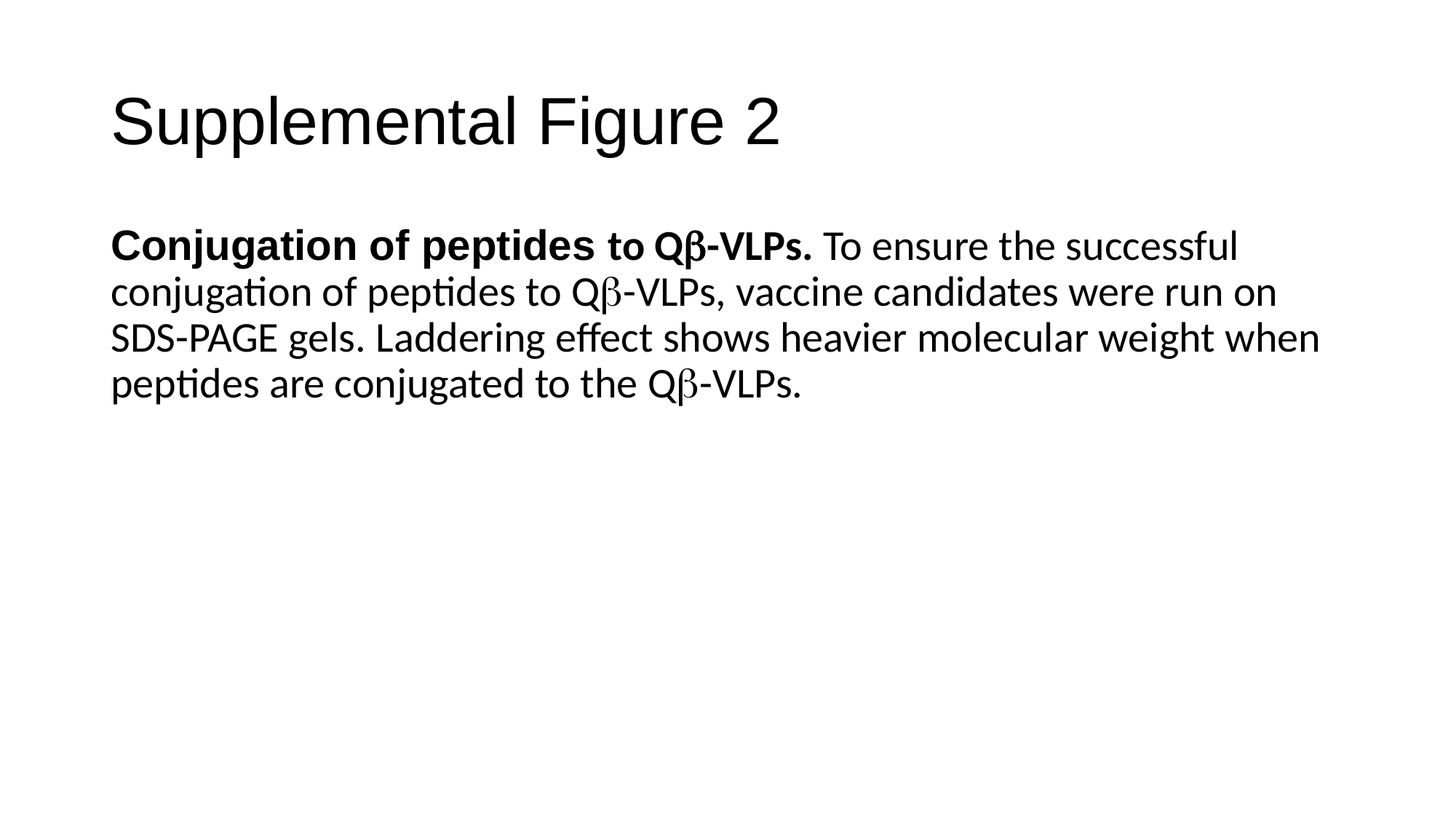

# Supplemental Figure 2
Conjugation of peptides to Qβ-VLPs. To ensure the successful conjugation of peptides to Qβ-VLPs, vaccine candidates were run on SDS-PAGE gels. Laddering effect shows heavier molecular weight when peptides are conjugated to the Qβ-VLPs.